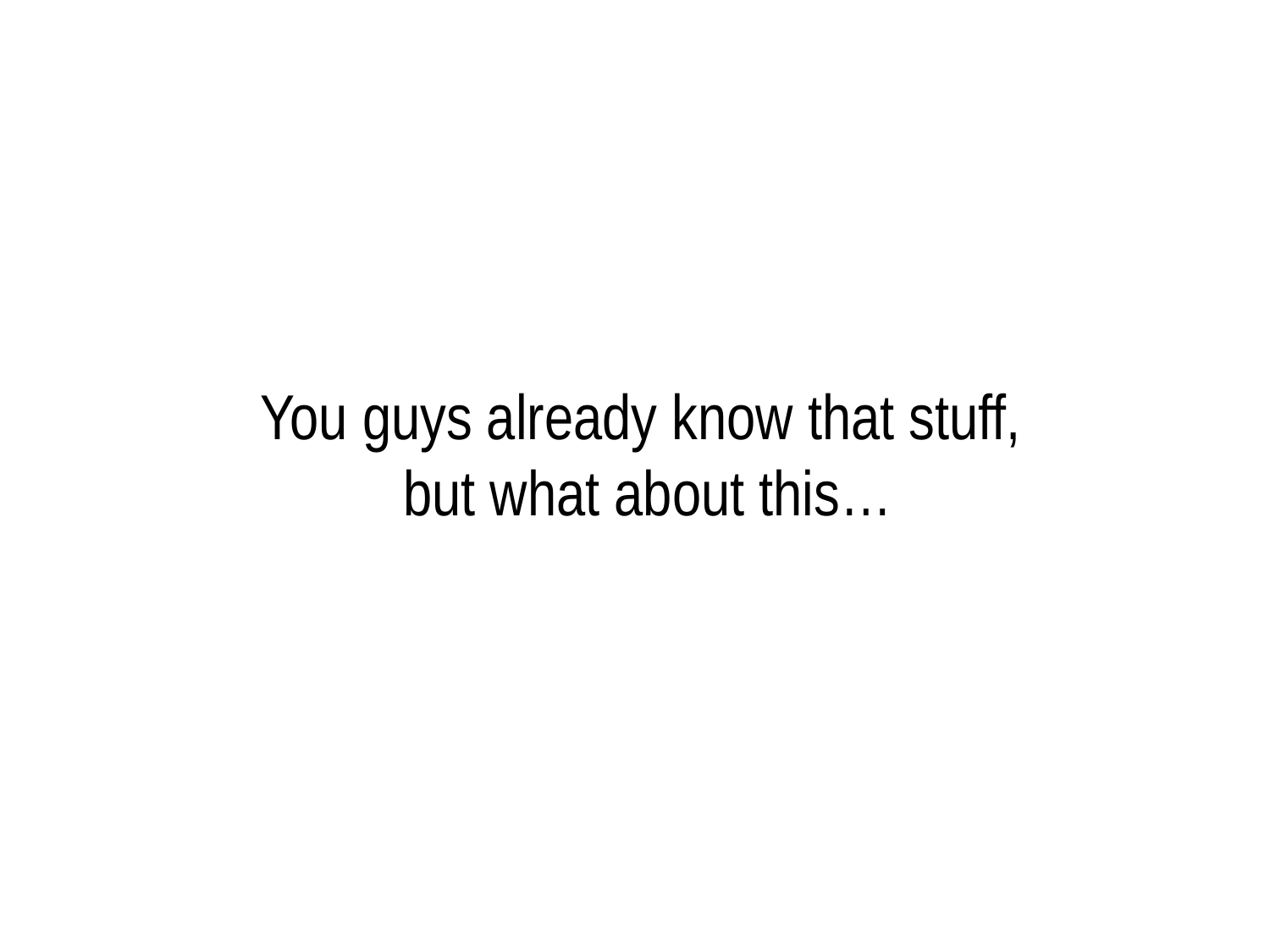

You guys already know that stuff,
but what about this…